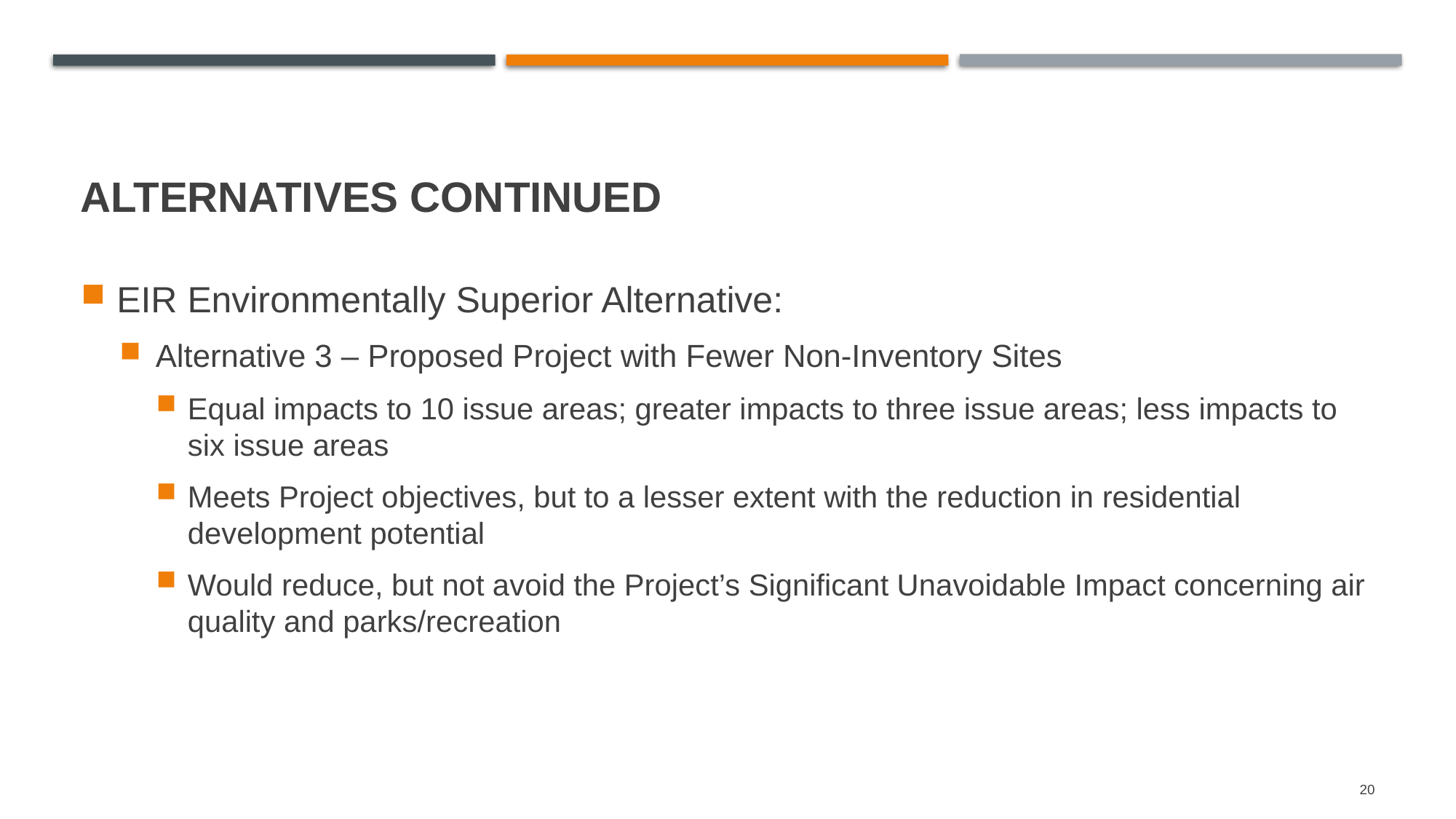

# Alternatives Continued
EIR Environmentally Superior Alternative:
Alternative 3 – Proposed Project with Fewer Non-Inventory Sites
Equal impacts to 10 issue areas; greater impacts to three issue areas; less impacts to six issue areas
Meets Project objectives, but to a lesser extent with the reduction in residential development potential
Would reduce, but not avoid the Project’s Significant Unavoidable Impact concerning air quality and parks/recreation

20